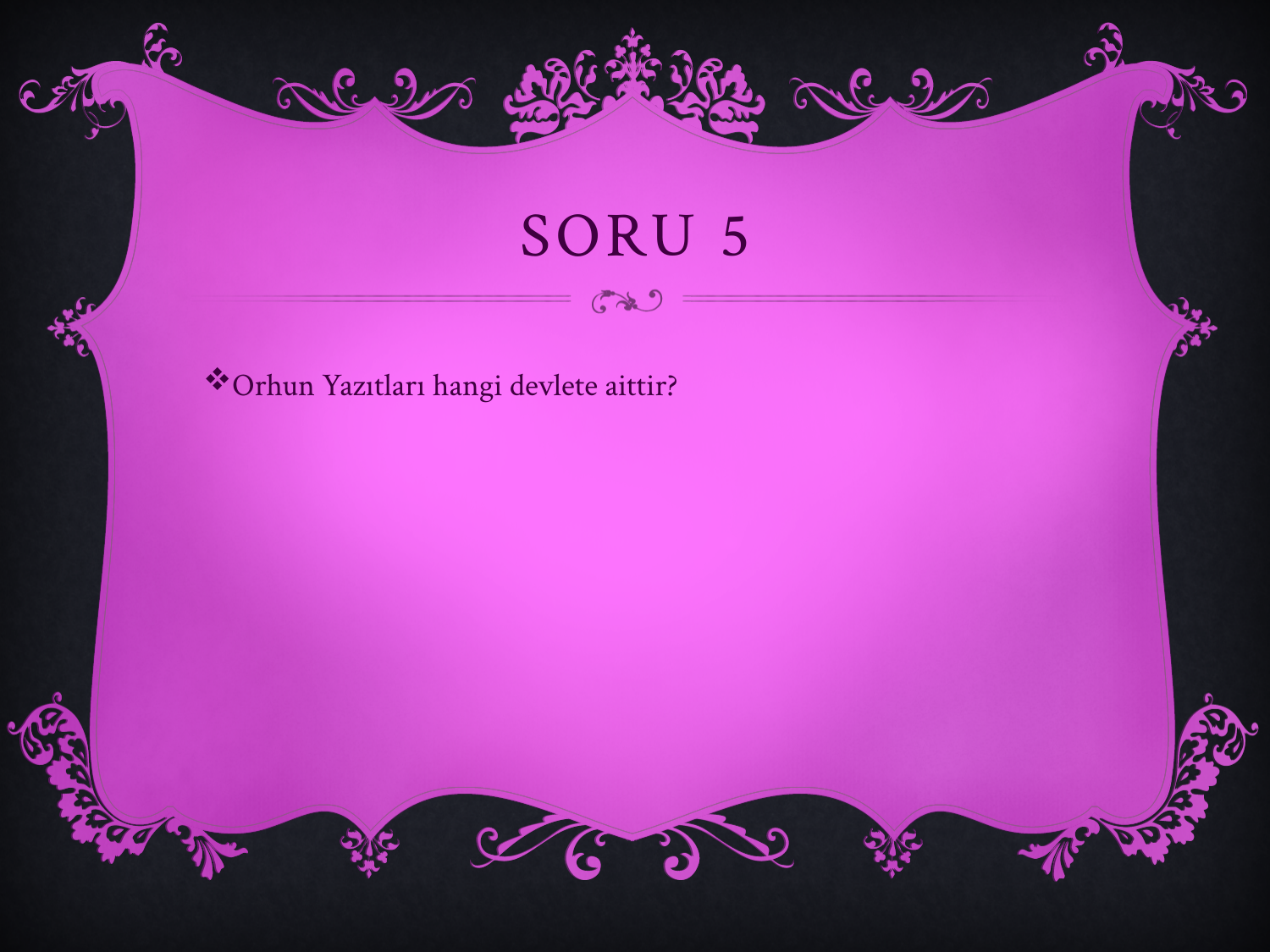

# Soru 5
Orhun Yazıtları hangi devlete aittir?